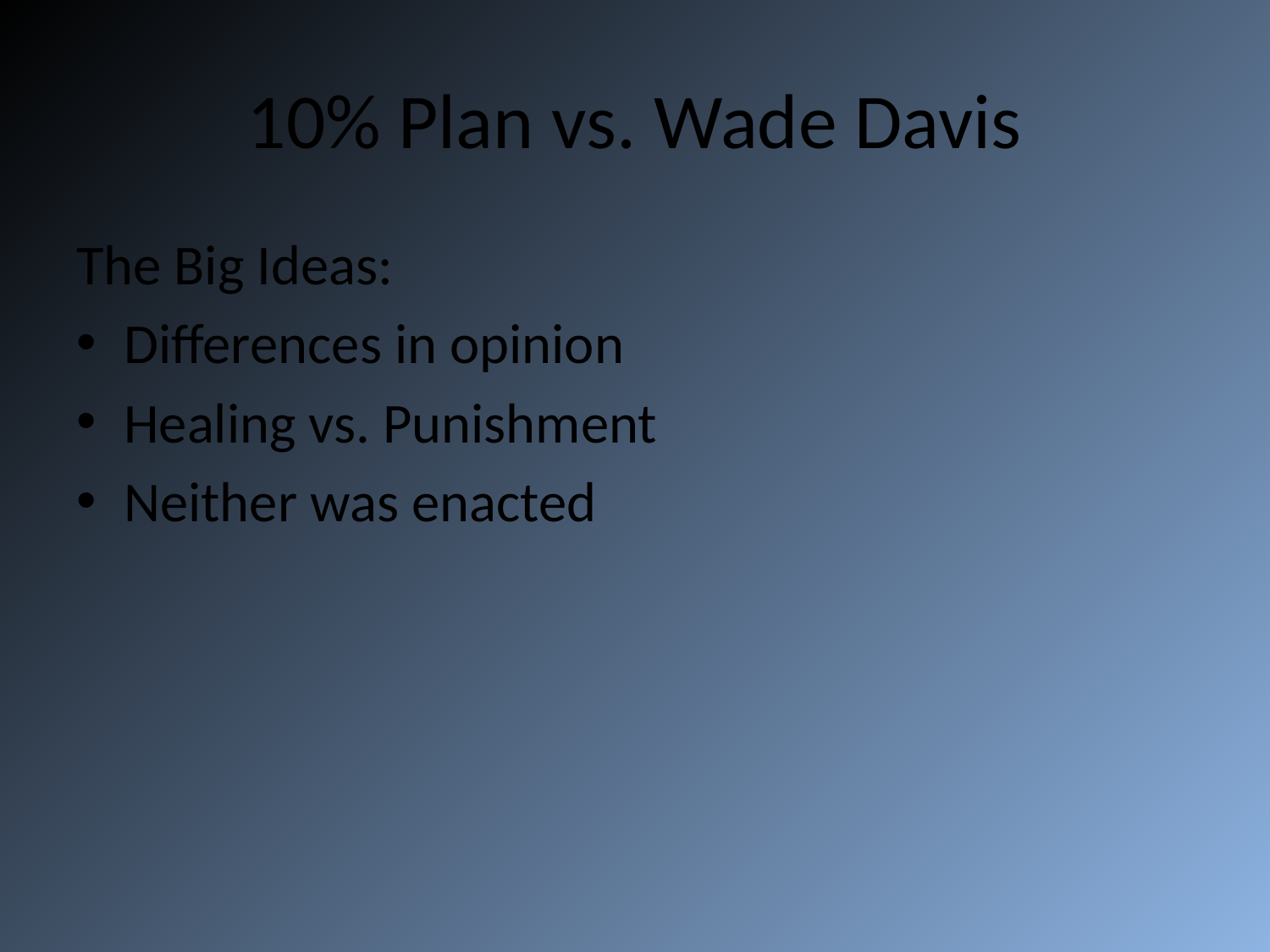

# 10% Plan vs. Wade Davis
The Big Ideas:
Differences in opinion
Healing vs. Punishment
Neither was enacted